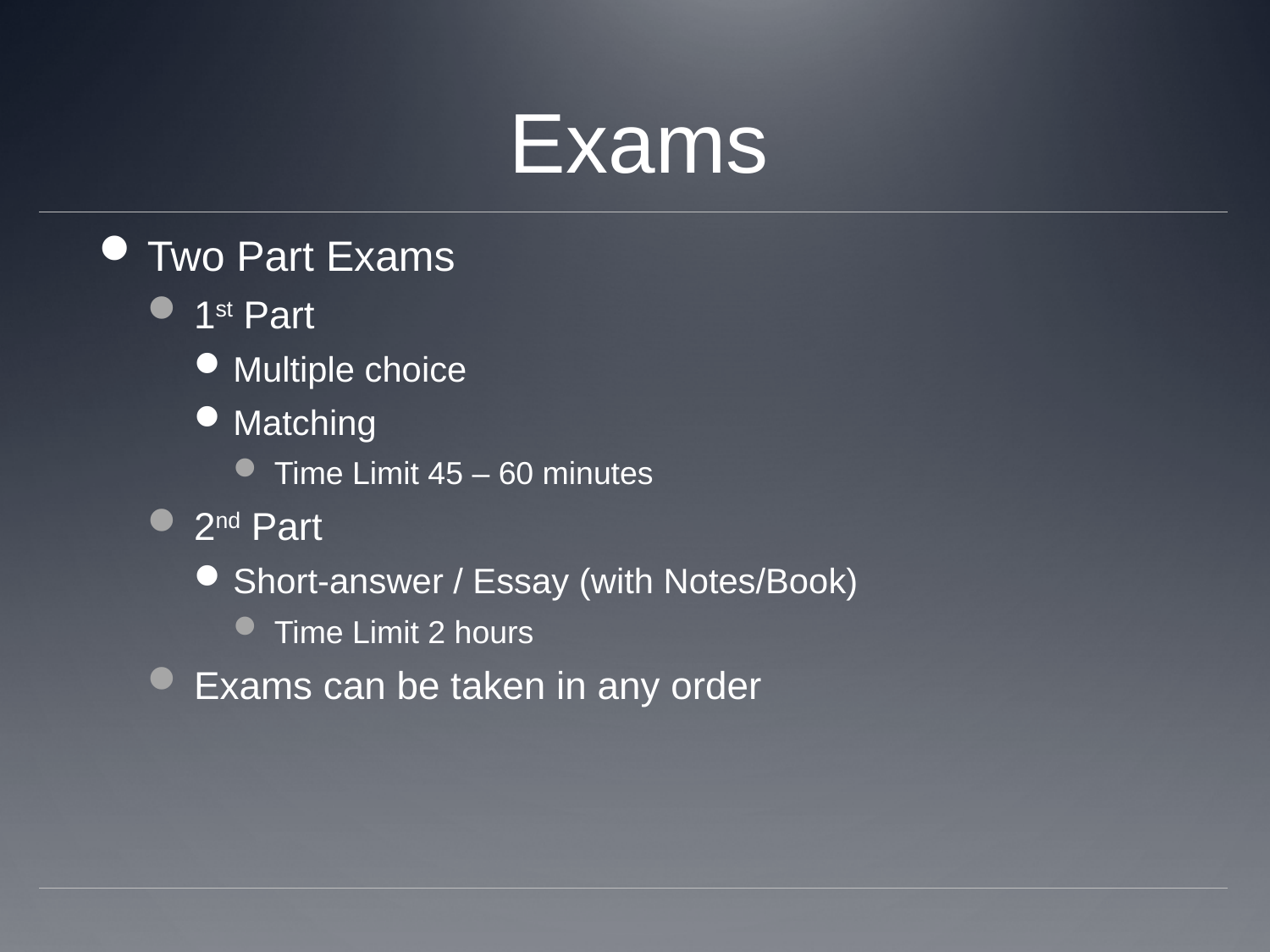

# Exams
Two Part Exams
1st Part
Multiple choice
Matching
Time Limit 45 – 60 minutes
2nd Part
Short-answer / Essay (with Notes/Book)
Time Limit 2 hours
Exams can be taken in any order